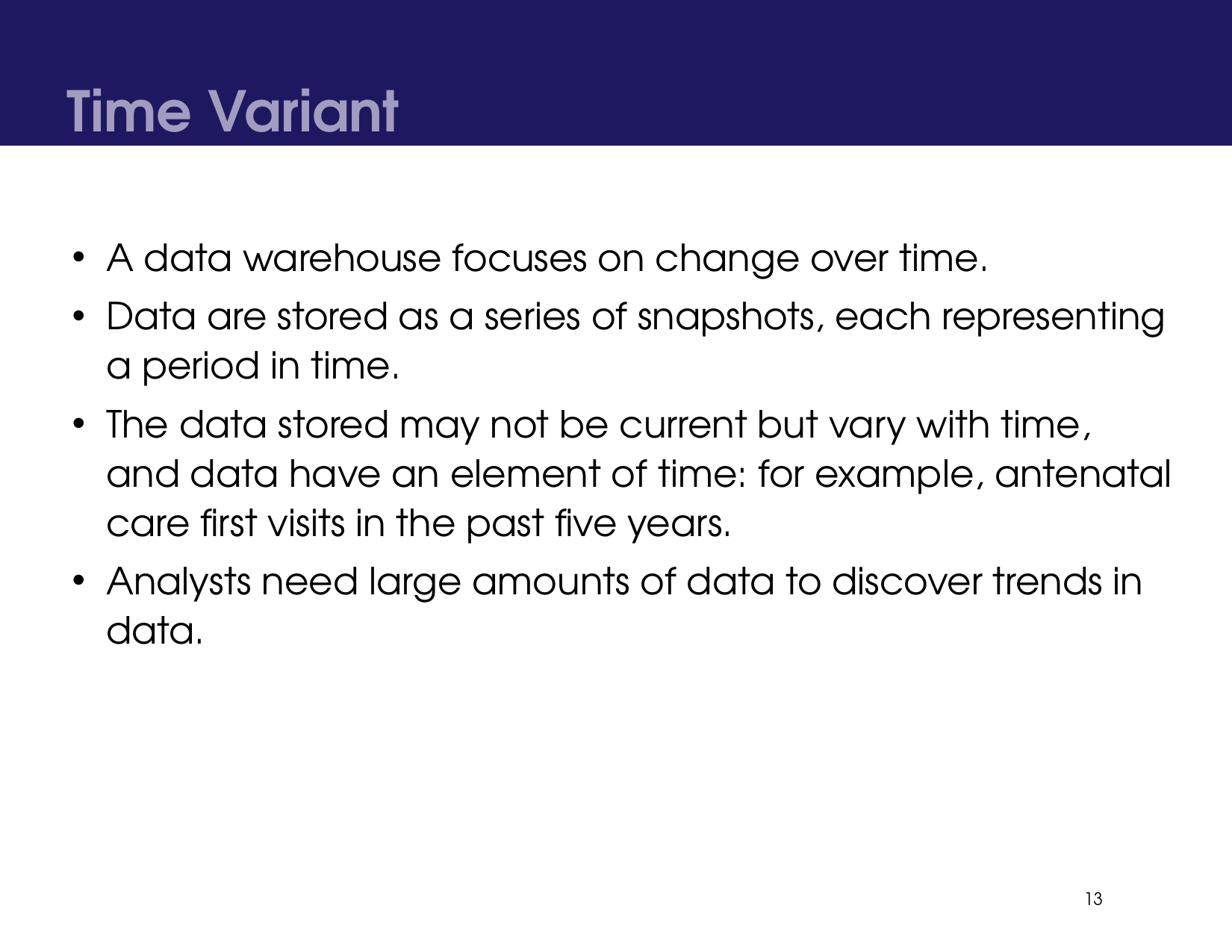

# Time Variant
A data warehouse focuses on change over time.
Data are stored as a series of snapshots, each representing a period in time.
The data stored may not be current but vary with time, and data have an element of time: for example, antenatal care first visits in the past five years.
Analysts need large amounts of data to discover trends in data.
13